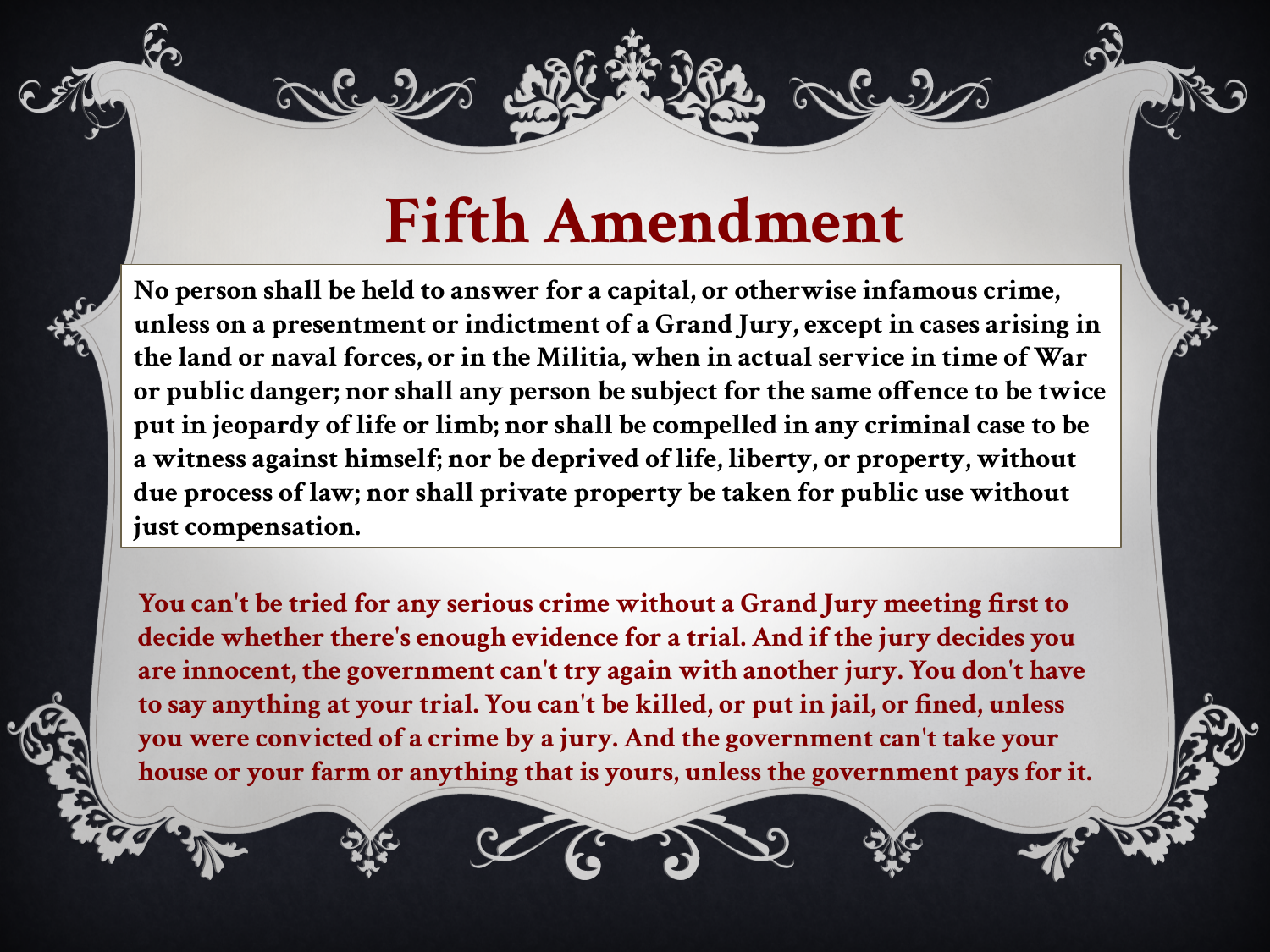

Fifth Amendment
No person shall be held to answer for a capital, or otherwise infamous crime, unless on a presentment or indictment of a Grand Jury, except in cases arising in the land or naval forces, or in the Militia, when in actual service in time of War or public danger; nor shall any person be subject for the same offence to be twice put in jeopardy of life or limb; nor shall be compelled in any criminal case to be a witness against himself; nor be deprived of life, liberty, or property, without due process of law; nor shall private property be taken for public use without just compensation.

You can't be tried for any serious crime without a Grand Jury meeting first to decide whether there's enough evidence for a trial. And if the jury decides you are innocent, the government can't try again with another jury. You don't have to say anything at your trial. You can't be killed, or put in jail, or fined, unless you were convicted of a crime by a jury. And the government can't take your house or your farm or anything that is yours, unless the government pays for it.